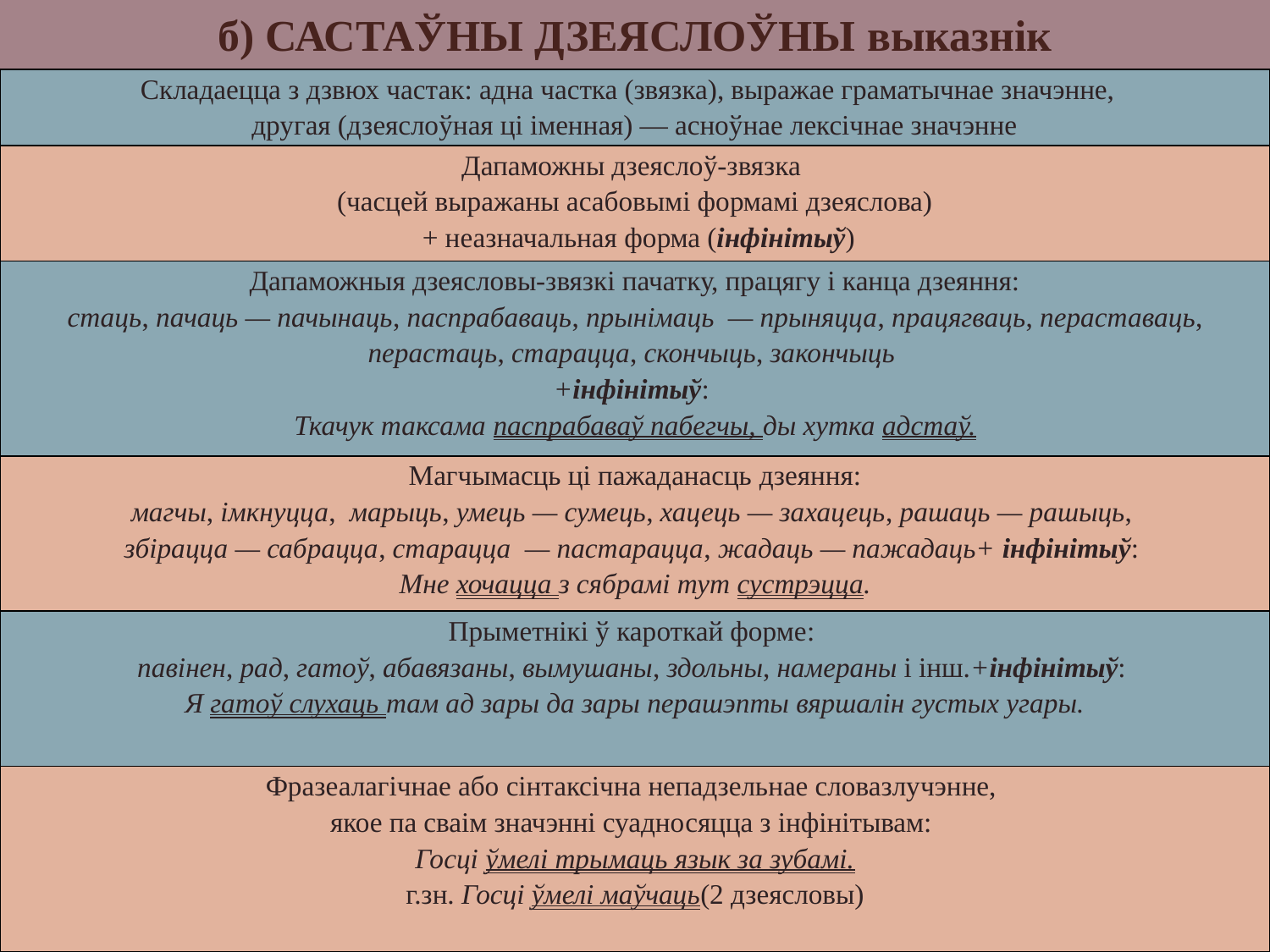

# б) САСТАЎНЫ ДЗЕЯСЛОЎНЫ выказнік
| Складаецца з дзвюх частак: адна частка (звязка), выражае граматычнае значэнне, другая (дзеяслоўная ці іменная) — асноўнае лексічнае значэнне |
| --- |
| Дапаможны дзеяслоў-звязка (часцей выражаны асабовымі формамі дзеяслова) + неазначальная форма (інфінітыў) |
| Дапаможныя дзеясловы-звязкі пачатку, працягу і канца дзеяння: стаць, пачаць — пачынаць, паспрабаваць, прынімаць — прыняцца, працягваць, пераставаць, перастаць, старацца, скончыць, закончыць +інфінітыў: Ткачук таксама паспрабаваў пабегчы, ды хутка адстаў. |
| Магчымасць ці пажаданасць дзеяння: магчы, імкнуцца, марыць, умець — сумець, хацець — захацець, рашаць — рашыць, збірацца — сабрацца, старацца — пастарацца, жадаць — пажадаць+ інфінітыў: Мне хочацца з сябрамі тут сустрэцца. |
| Прыметнікі ў кароткай форме: павінен, рад, гатоў, абавязаны, вымушаны, здольны, намераны і інш.+інфінітыў: Я гатоў слухаць там ад зары да зары перашэпты вяршалін густых угары. |
| Фразеалагічнае або сінтаксічна непадзельнае словазлучэнне, якое па сваім значэнні суадносяцца з інфінітывам: Госці ўмелі трымаць язык за зубамі. г.зн. Госці ўмелі маўчаць(2 дзеясловы) |